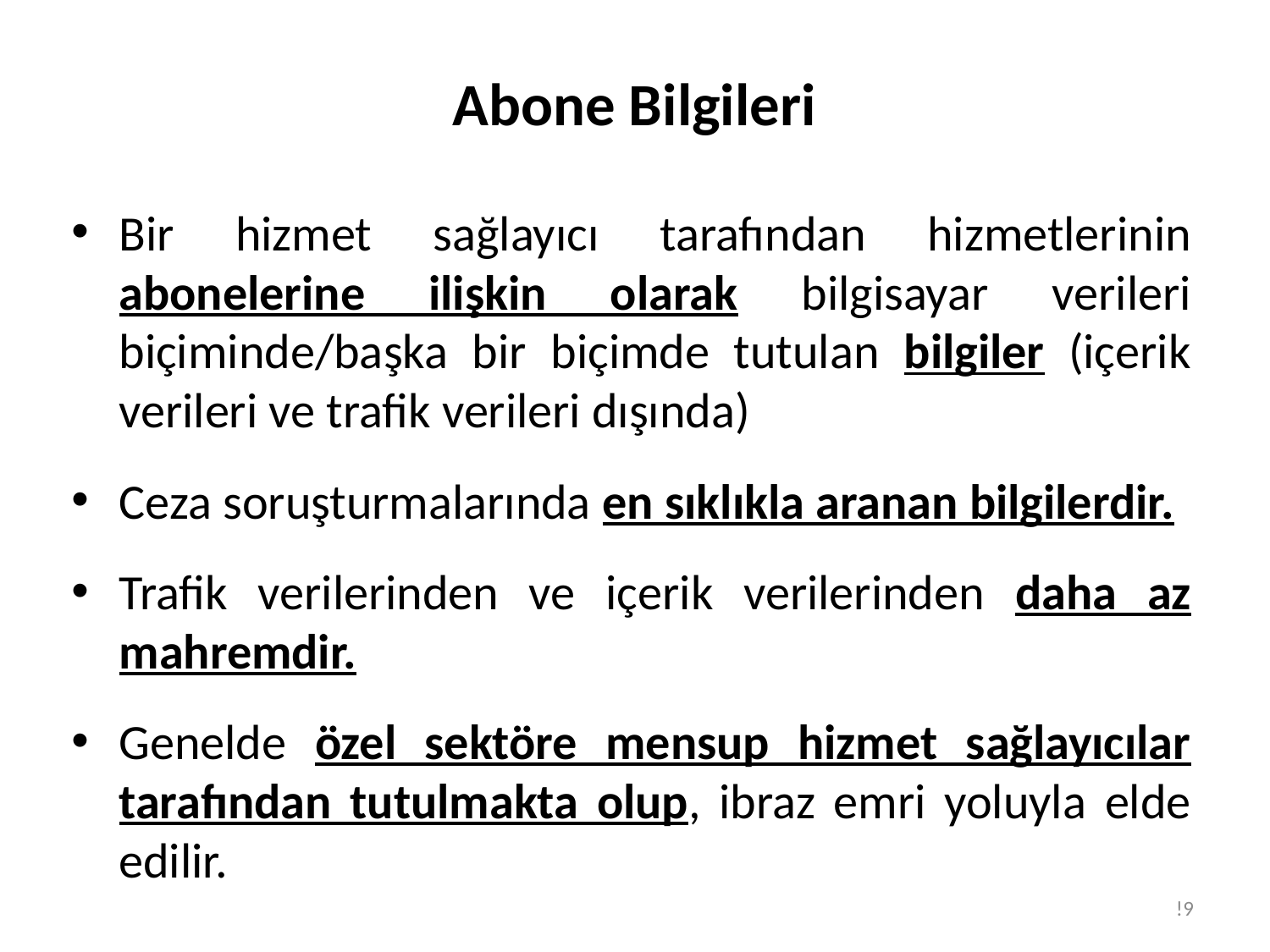

# Abone Bilgileri
Bir hizmet sağlayıcı tarafından hizmetlerinin abonelerine ilişkin olarak bilgisayar verileri biçiminde/başka bir biçimde tutulan bilgiler (içerik verileri ve trafik verileri dışında)
Ceza soruşturmalarında en sıklıkla aranan bilgilerdir.
Trafik verilerinden ve içerik verilerinden daha az mahremdir.
Genelde özel sektöre mensup hizmet sağlayıcılar tarafından tutulmakta olup, ibraz emri yoluyla elde edilir.
!9